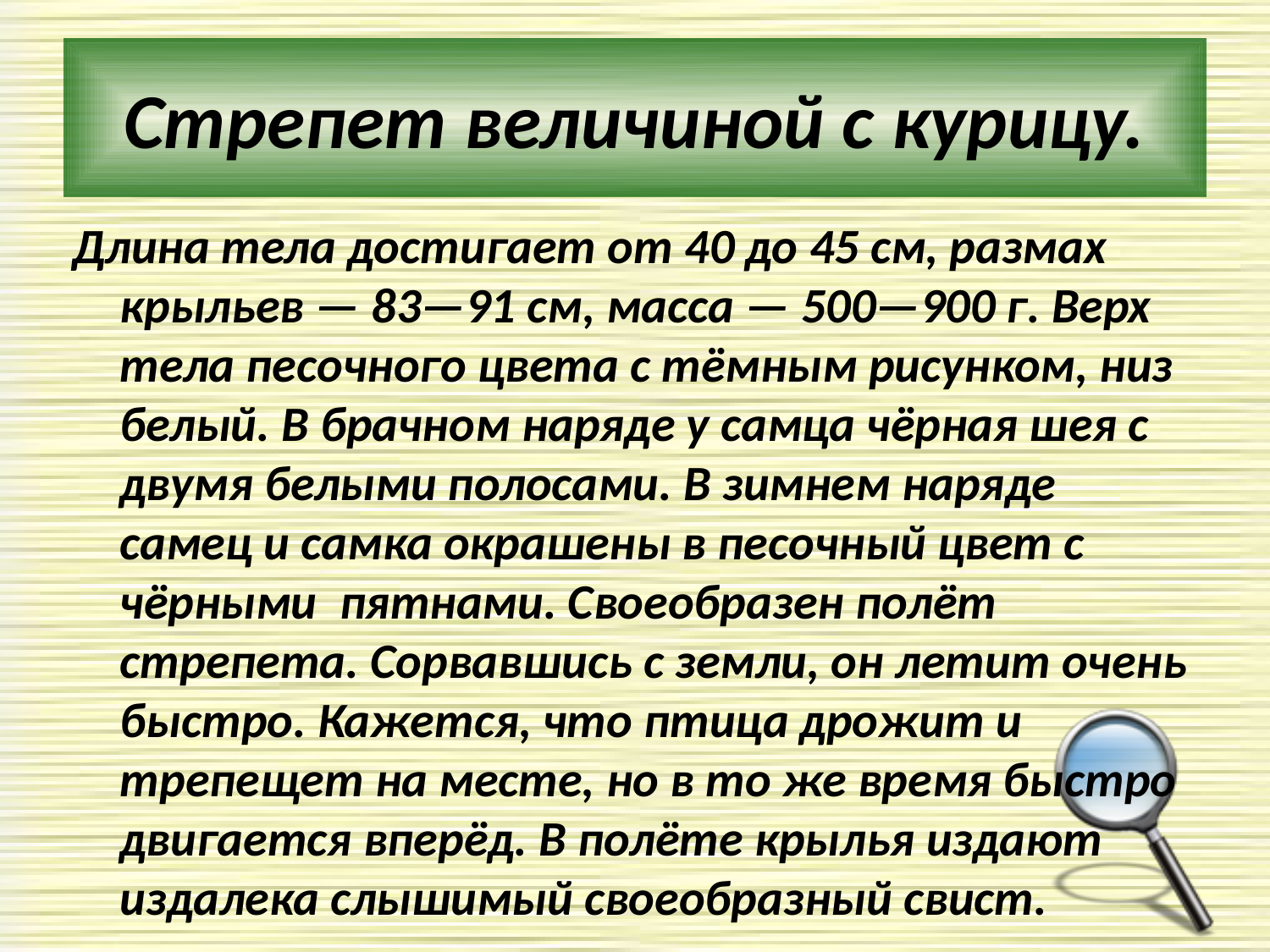

# Стрепет величиной с курицу.
Длина тела достигает от 40 до 45 см, размах крыльев — 83—91 см, масса — 500—900 г. Верх тела песочного цвета с тёмным рисунком, низ белый. В брачном наряде у самца чёрная шея с двумя белыми полосами. В зимнем наряде самец и самка окрашены в песочный цвет с чёрными  пятнами. Своеобразен полёт стрепета. Сорвавшись с земли, он летит очень быстро. Кажется, что птица дрожит и трепещет на месте, но в то же время быстро двигается вперёд. В полёте крылья издают издалека слышимый своеобразный свист.